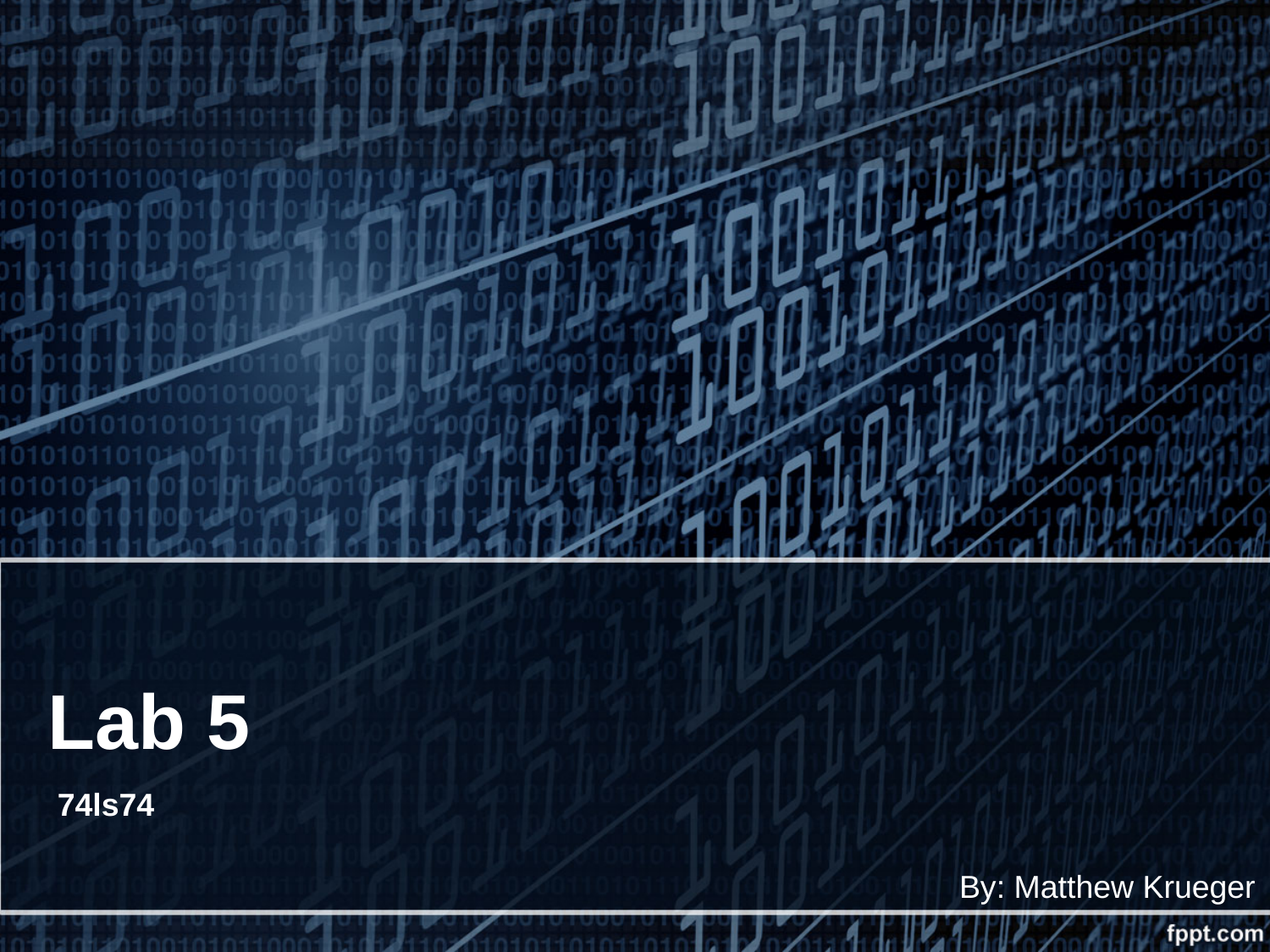

# Lab 5
74ls74
By: Matthew Krueger